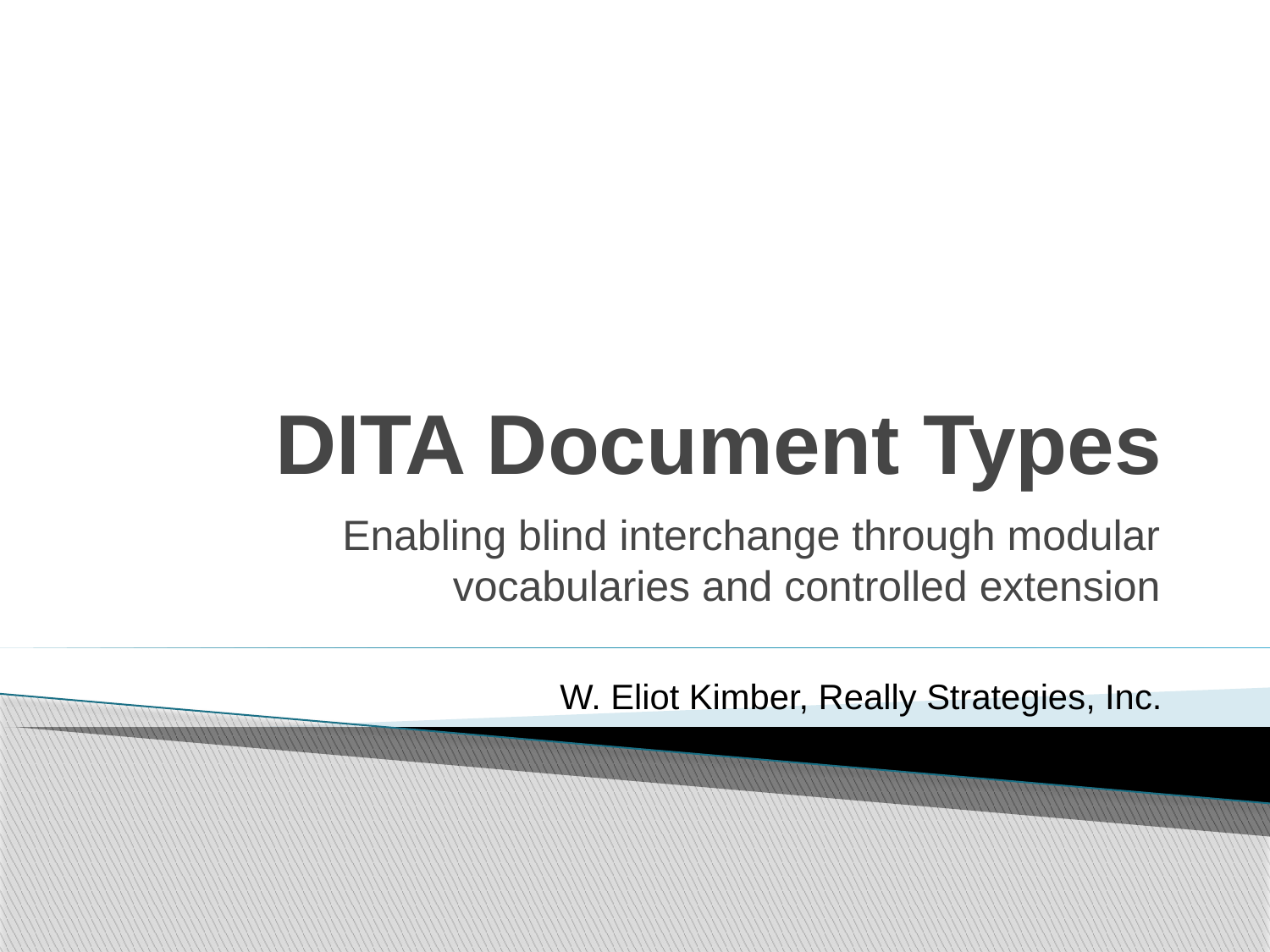

# DITA Document Types
Enabling blind interchange through modular vocabularies and controlled extension
W. Eliot Kimber, Really Strategies, Inc.